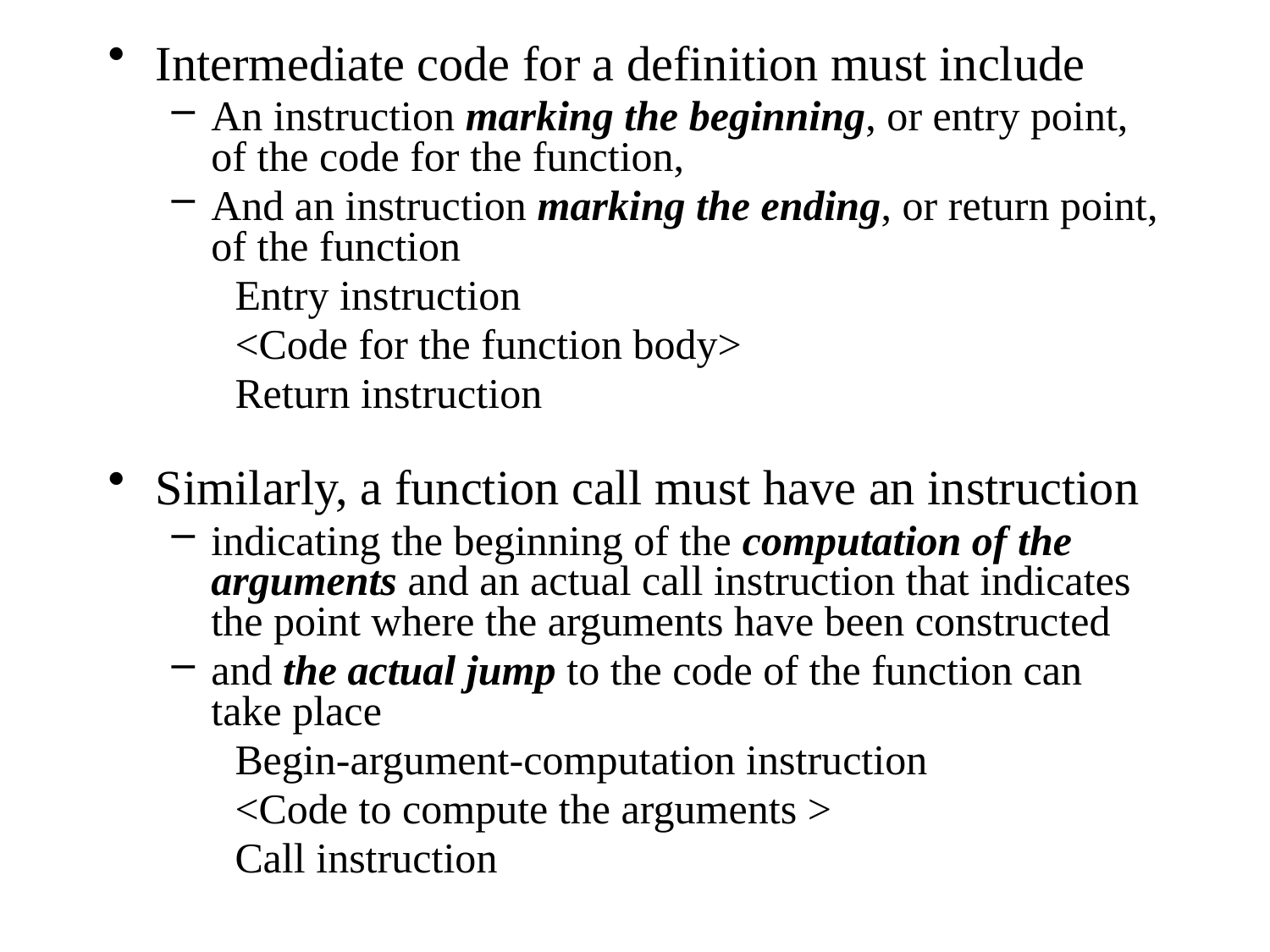

Intermediate code for a definition must include
An instruction marking the beginning, or entry point, of the code for the function,
And an instruction marking the ending, or return point, of the function
Entry instruction
<Code for the function body>
Return instruction

Similarly, a function call must have an instruction
indicating the beginning of the computation of the arguments and an actual call instruction that indicates the point where the arguments have been constructed
and the actual jump to the code of the function can take place
Begin-argument-computation instruction
<Code to compute the arguments >
Call instruction